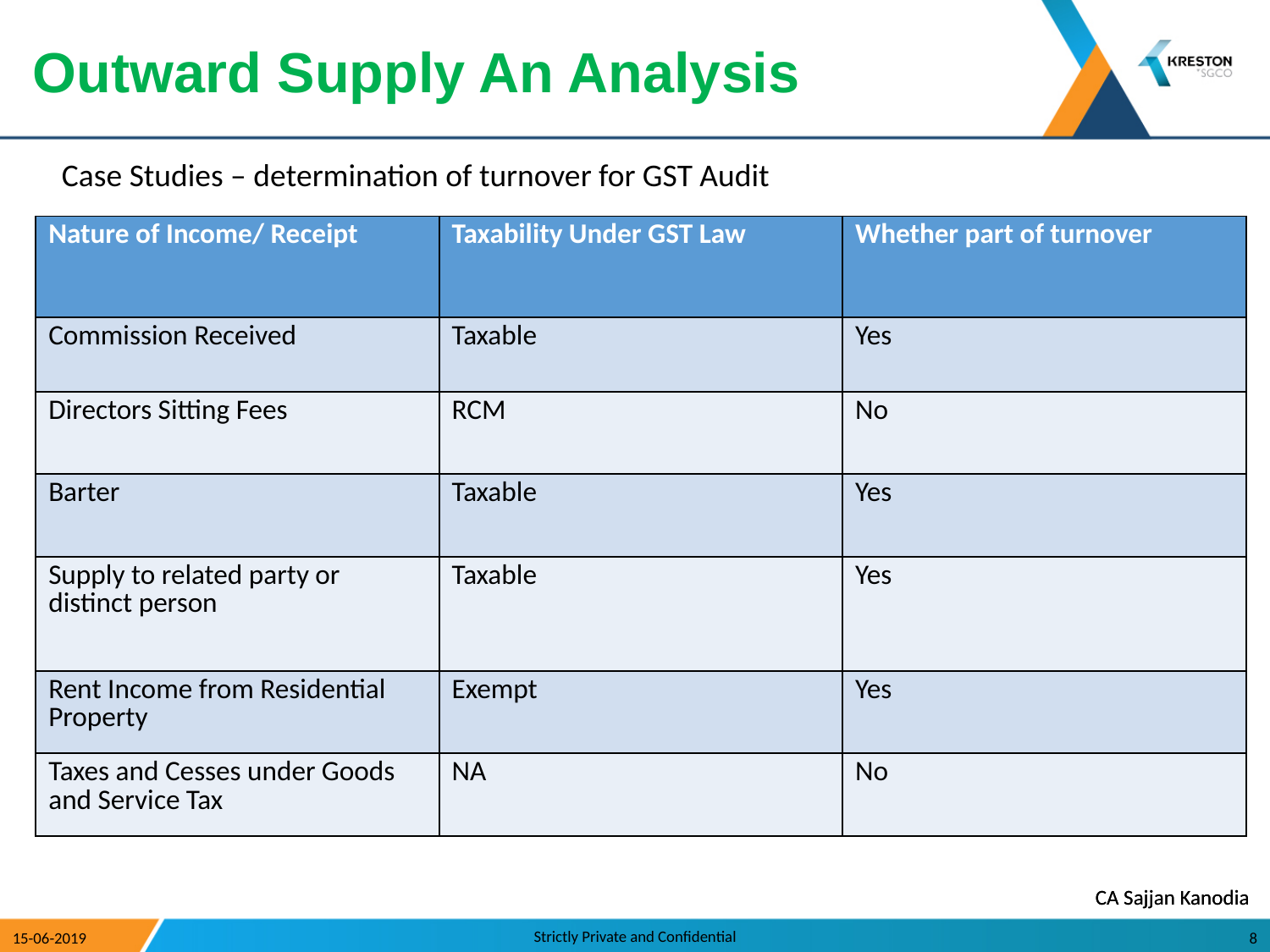

Outward Supply An Analysis
Case Studies – determination of turnover for GST Audit
| Nature of Income/ Receipt | Taxability Under GST Law | Whether part of turnover |
| --- | --- | --- |
| Commission Received | Taxable | Yes |
| Directors Sitting Fees | RCM | No |
| Barter | Taxable | Yes |
| Supply to related party or distinct person | Taxable | Yes |
| Rent Income from Residential Property | Exempt | Yes |
| Taxes and Cesses under Goods and Service Tax | NA | No |